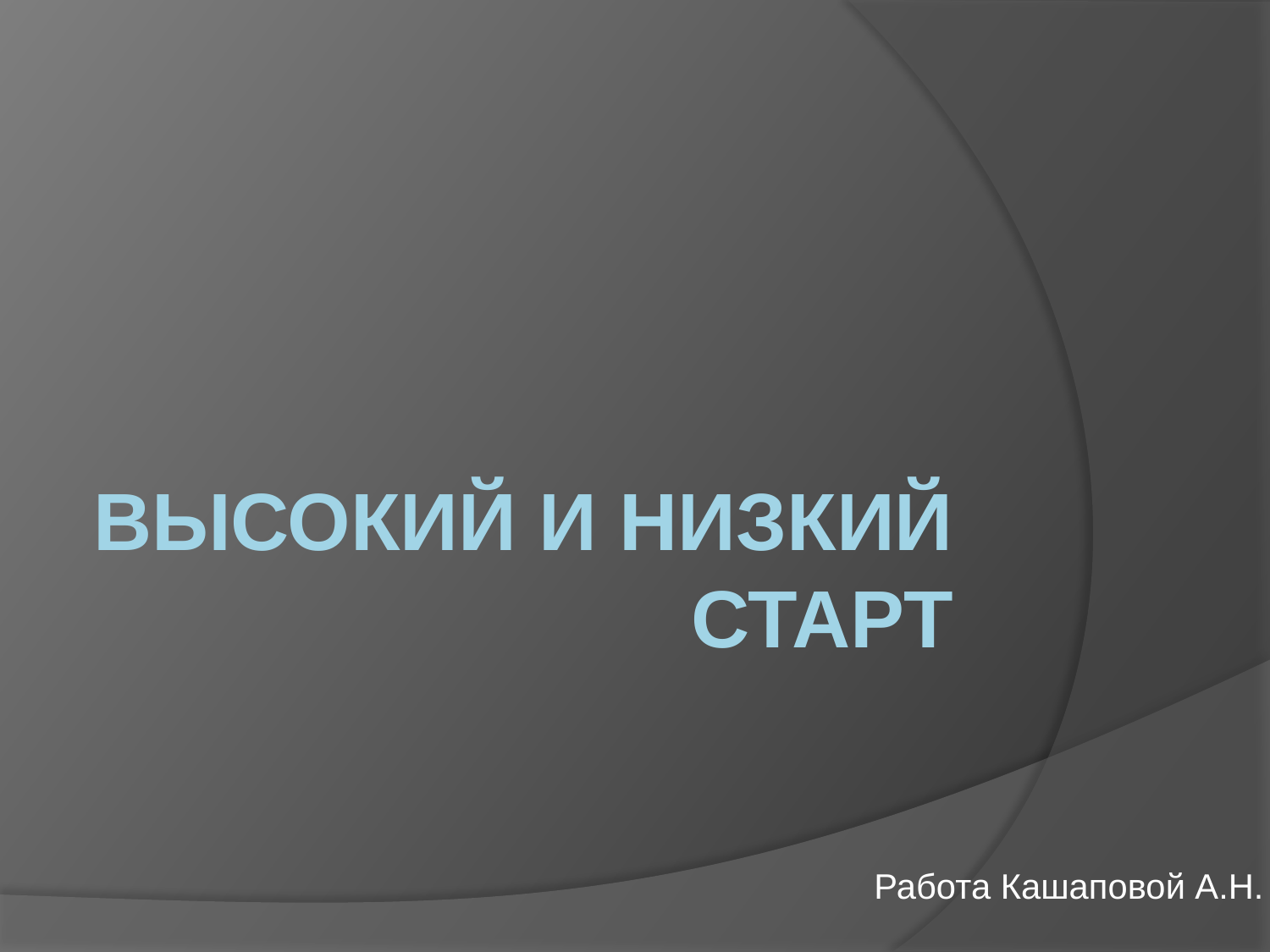

# Высокий и низкий старт
Работа Кашаповой А.Н.